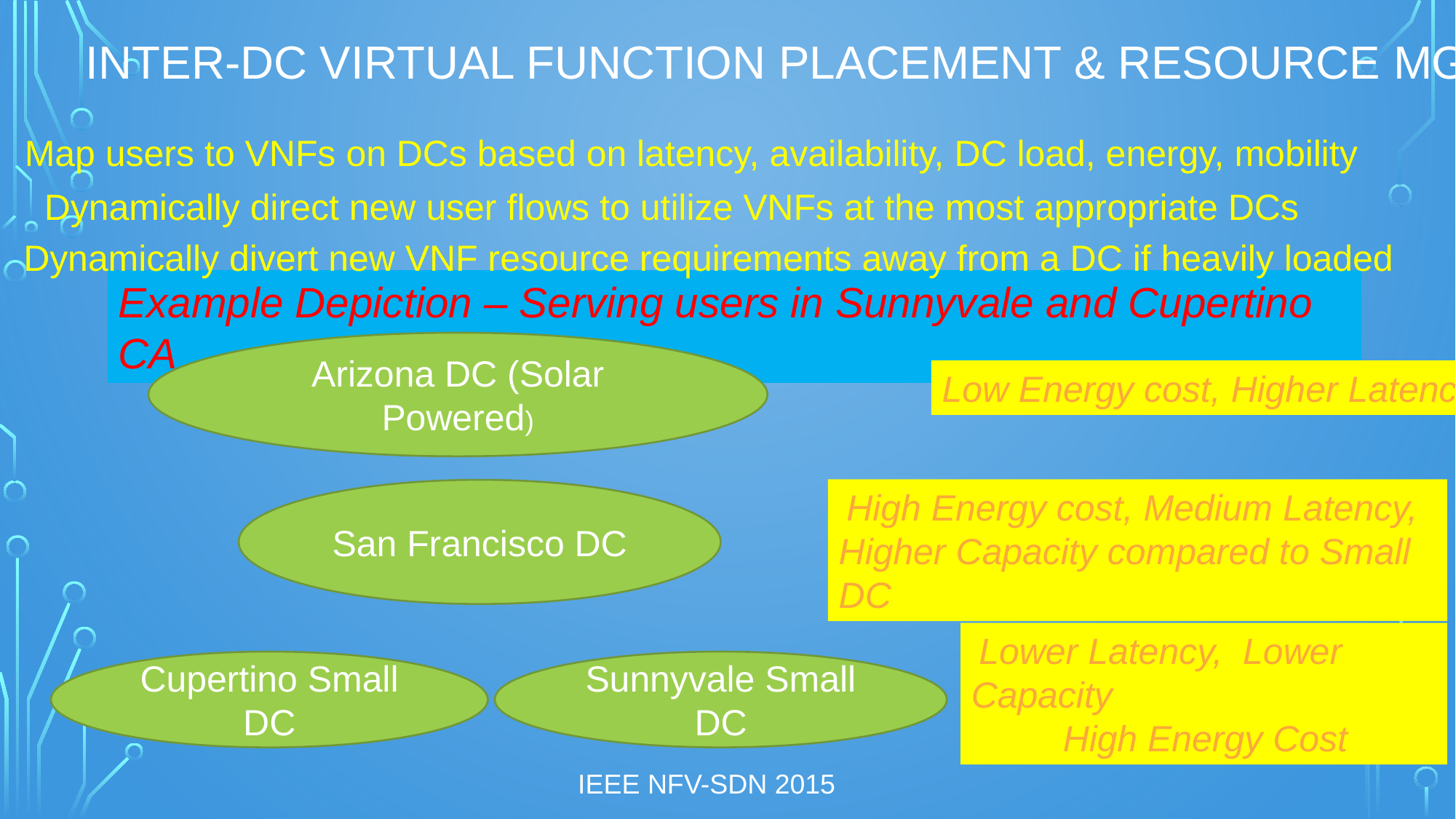

# Inter-DC Virtual Function Placement & Resource MGMT
Map users to VNFs on DCs based on latency, availability, DC load, energy, mobility

  Dynamically direct new user flows to utilize VNFs at the most appropriate DCs
Dynamically divert new VNF resource requirements away from a DC if heavily loaded
Example Depiction – Serving users in Sunnyvale and Cupertino CA
Arizona DC (Solar Powered)
Low Energy cost, Higher Latency
 High Energy cost, Medium Latency,
Higher Capacity compared to Small DC
San Francisco DC
 Lower Latency,  Lower  Capacity
         High Energy Cost
Cupertino Small DC
Sunnyvale Small DC
    IEEE NFV-SDN 2015